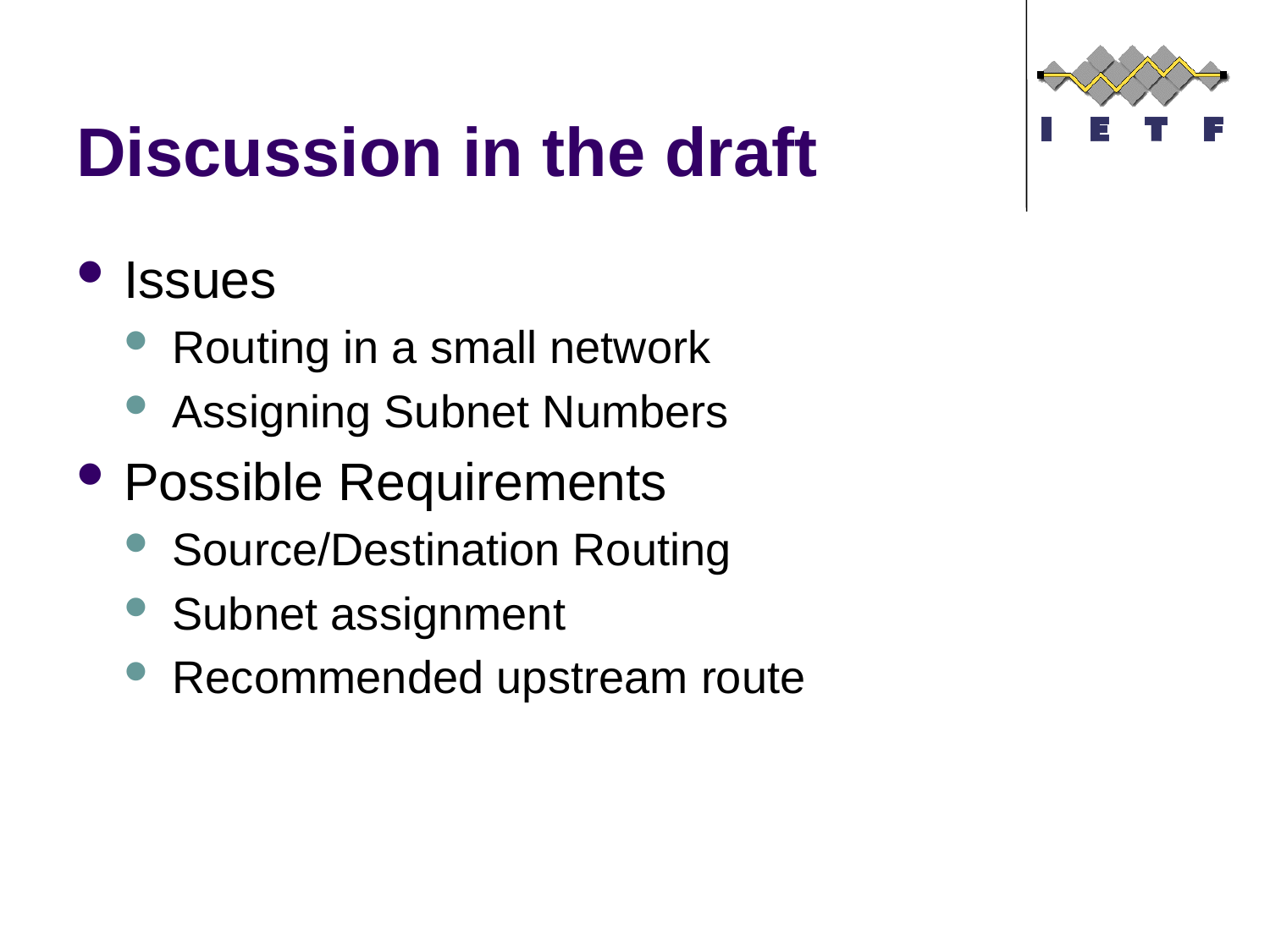

# Discussion in the draft
Issues
Routing in a small network
Assigning Subnet Numbers
Possible Requirements
Source/Destination Routing
Subnet assignment
Recommended upstream route